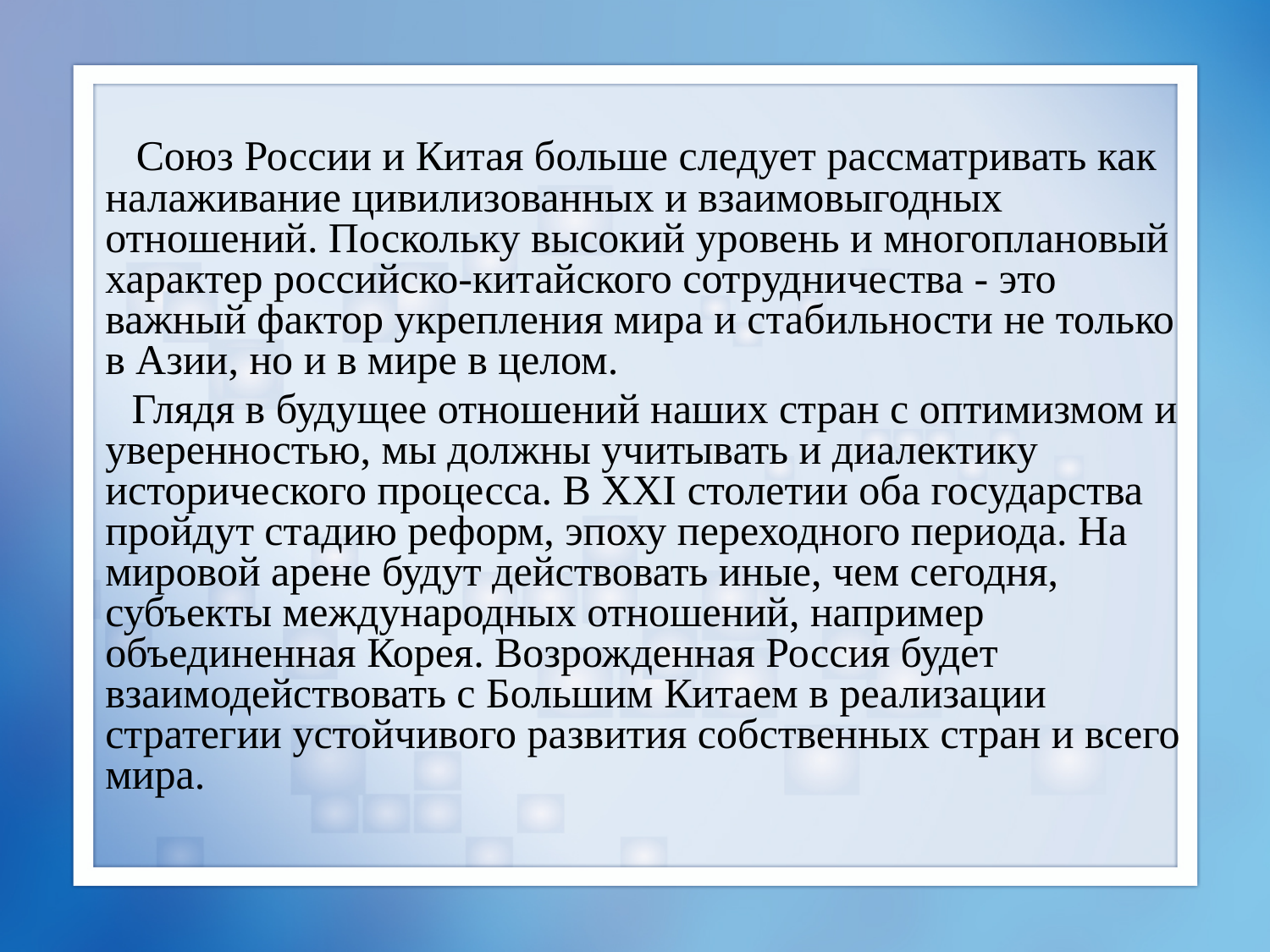

Союз России и Китая больше следует рассматривать как налаживание цивилизованных и взаимовыгодных отношений. Поскольку высокий уровень и многоплановый характер российско-китайского сотрудничества - это важный фактор укрепления мира и стабильности не только в Азии, но и в мире в целом.
       Глядя в будущее отношений наших стран с оптимизмом и уверенностью, мы должны учитывать и диалектику исторического процесса. В XXI столетии оба государства пройдут стадию реформ, эпоху переходного периода. На мировой арене будут действовать иные, чем сегодня, субъекты международных отношений, например объединенная Корея. Возрожденная Россия будет взаимодействовать с Большим Китаем в реализации стратегии устойчивого развития собственных стран и всего мира.